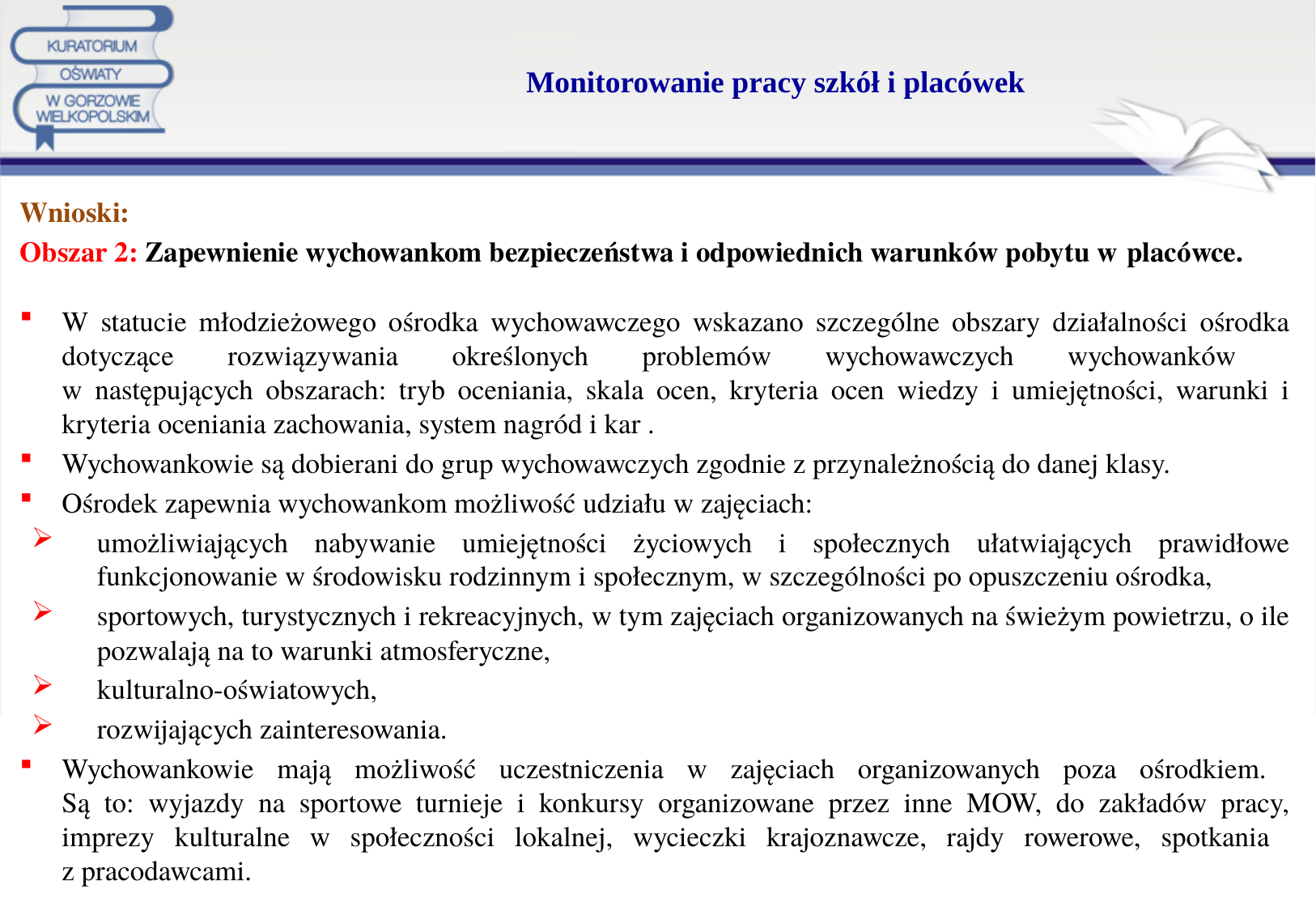

# Monitorowanie pracy szkół i placówek
Wnioski:
Obszar 2: Zapewnienie wychowankom bezpieczeństwa i odpowiednich warunków pobytu w placówce.

W statucie młodzieżowego ośrodka wychowawczego wskazano szczególne obszary działalności ośrodka dotyczące rozwiązywania określonych problemów wychowawczych wychowanków
w następujących obszarach: tryb oceniania, skala ocen, kryteria ocen wiedzy i umiejętności, warunki i kryteria oceniania zachowania, system nagród i kar .
Wychowankowie są dobierani do grup wychowawczych zgodnie z przynależnością do danej klasy.
Ośrodek zapewnia wychowankom możliwość udziału w zajęciach:
umożliwiających nabywanie umiejętności życiowych i społecznych ułatwiających prawidłowe funkcjonowanie w środowisku rodzinnym i społecznym, w szczególności po opuszczeniu ośrodka,
sportowych, turystycznych i rekreacyjnych, w tym zajęciach organizowanych na świeżym powietrzu, o ile pozwalają na to warunki atmosferyczne,
kulturalno-oświatowych,
rozwijających zainteresowania.
Wychowankowie mają możliwość uczestniczenia w zajęciach organizowanych poza ośrodkiem.
Są to: wyjazdy na sportowe turnieje i konkursy organizowane przez inne MOW, do zakładów pracy, imprezy kulturalne w społeczności lokalnej, wycieczki krajoznawcze, rajdy rowerowe, spotkania
z pracodawcami.